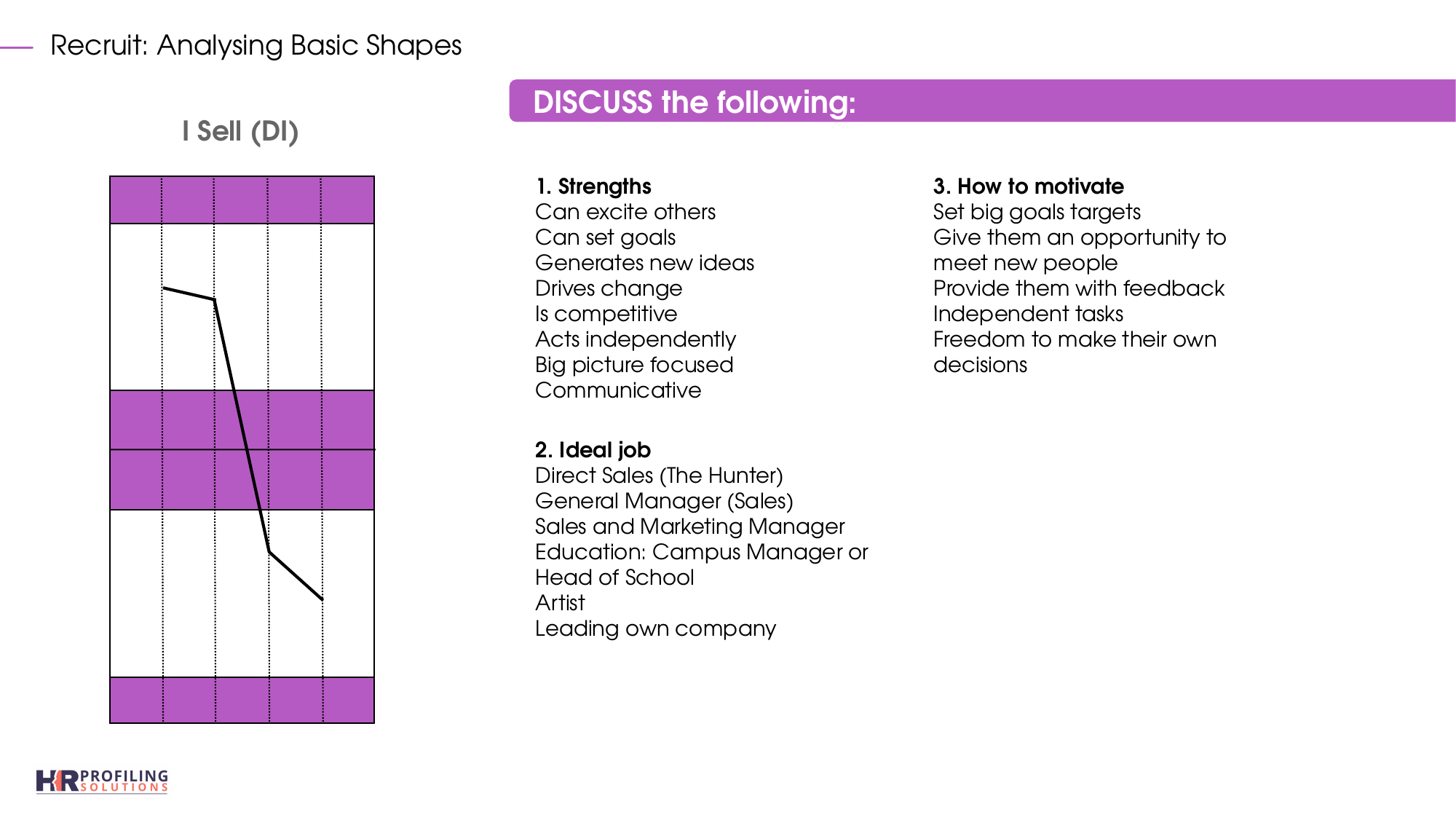

Recruit: Analysing Basic Shapes
DISCUSS the following:
I Sell (DI)

1. Strengths
Can excite others
Can set goals
Generates new ideas
Drives change
Is competitive
Acts independently
Big picture focused
Communicative
3. How to motivate
Set big goals targets
Give them an opportunity to meet new people
Provide them with feedback
Independent tasks
Freedom to make their own decisions
2. Ideal job
Direct Sales (The Hunter)
General Manager (Sales)
Sales and Marketing Manager
Education: Campus Manager or Head of School
Artist
Leading own company